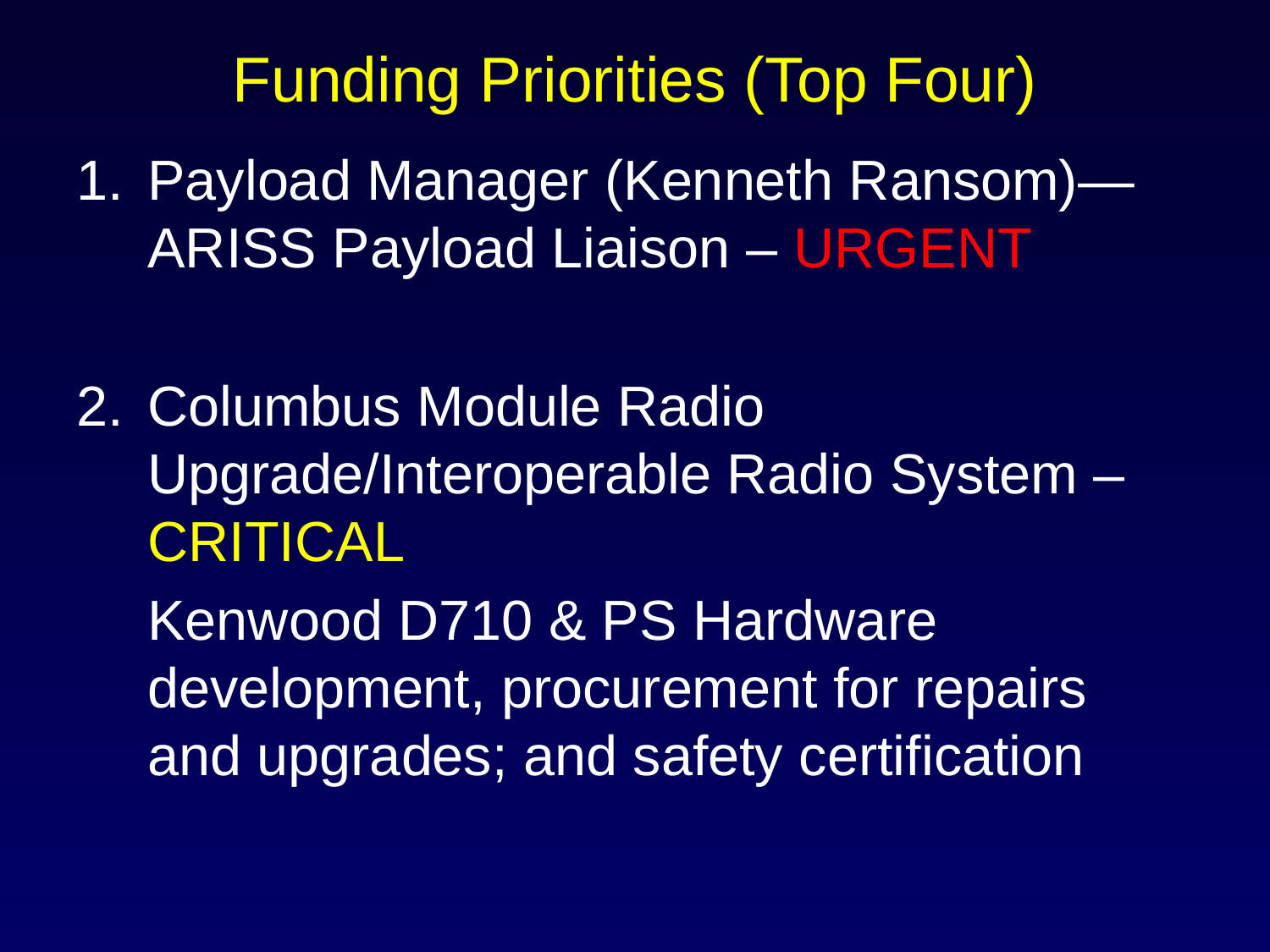

# Funding Priorities (Top Four)
Payload Manager (Kenneth Ransom)—ARISS Payload Liaison – URGENT

Columbus Module Radio Upgrade/Interoperable Radio System –CRITICAL
	Kenwood D710 & PS Hardware development, procurement for repairs and upgrades; and safety certification